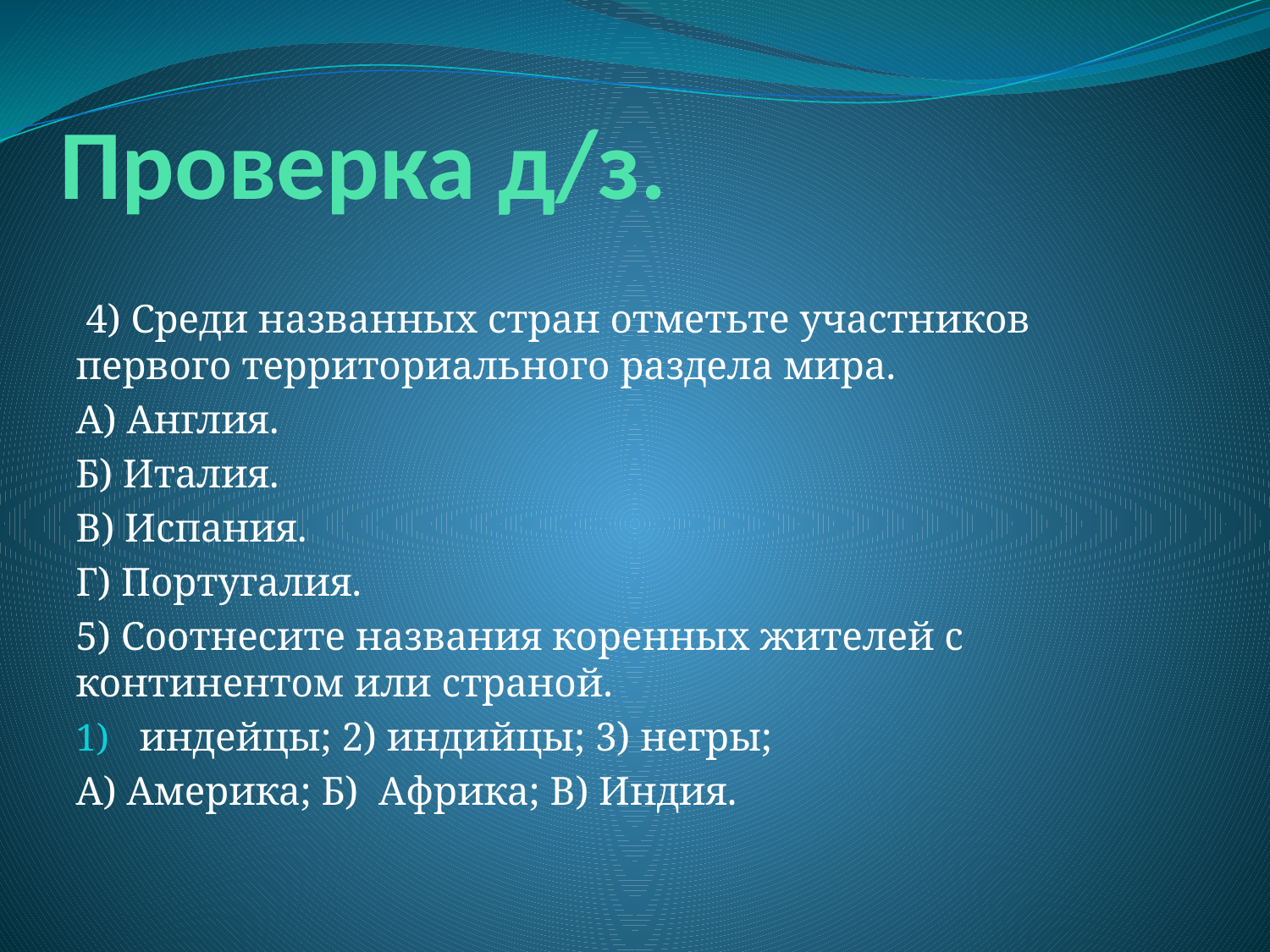

# Проверка д/з.
 4) Среди названных стран отметьте участников первого территориального раздела мира.
А) Англия.
Б) Италия.
В) Испания.
Г) Португалия.
5) Соотнесите названия коренных жителей с континентом или страной.
индейцы; 2) индийцы; 3) негры;
А) Америка; Б)  Африка; В) Индия.